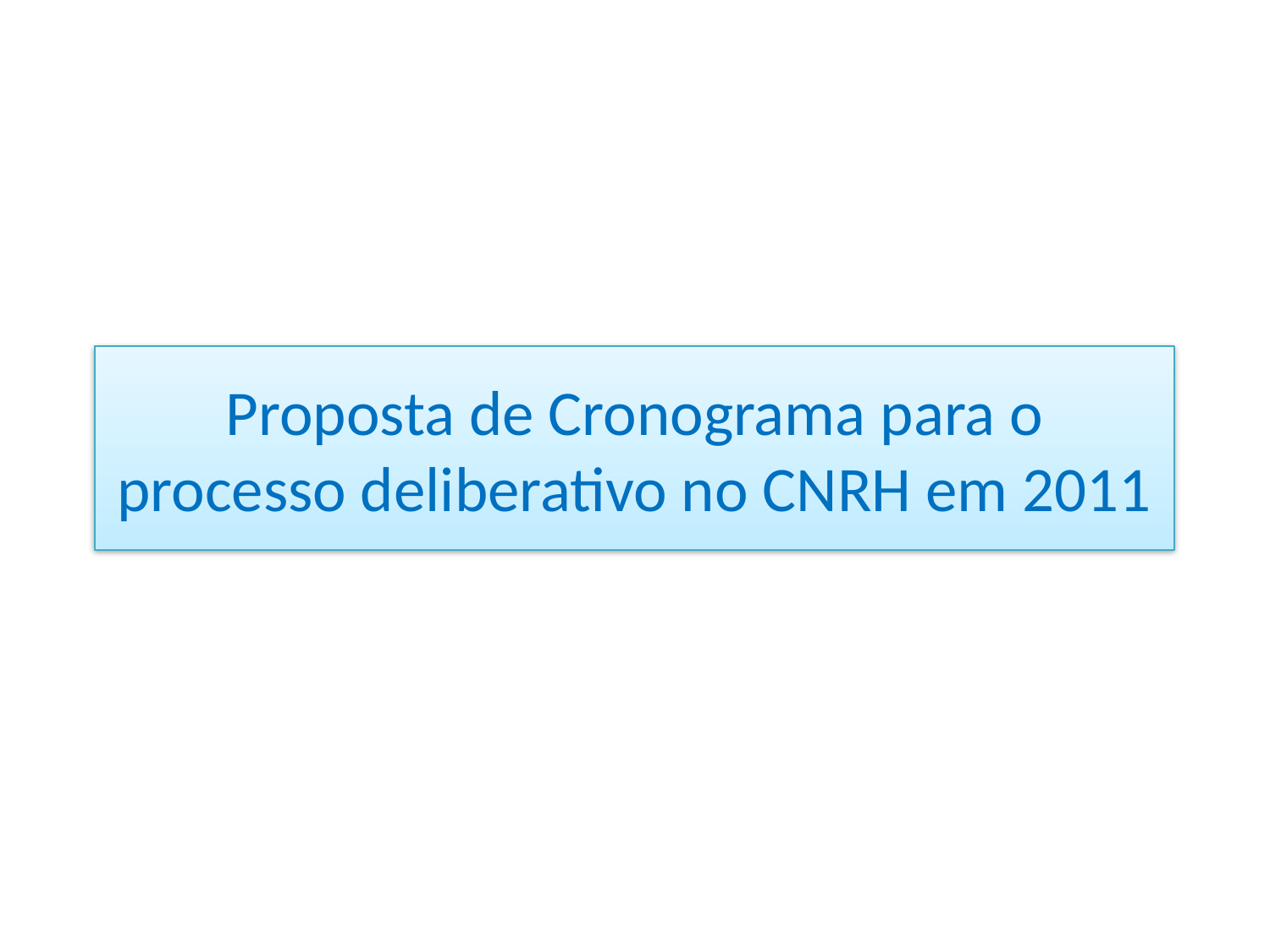

# Proposta de Cronograma para o processo deliberativo no CNRH em 2011